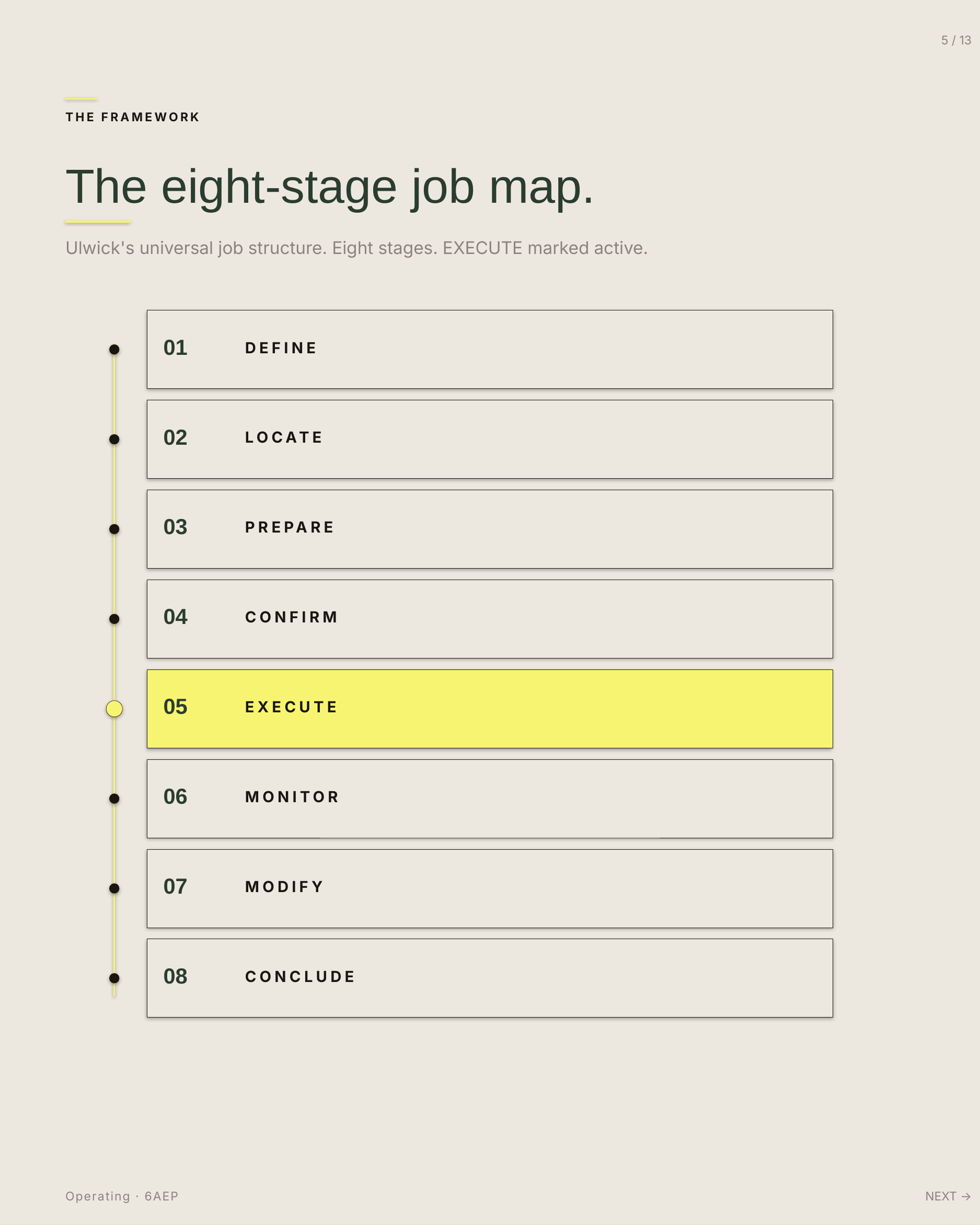

5 / 13

THE FRAMEWORK
The eight-stage job map.

Ulwick's universal job structure. Eight stages. EXECUTE marked active.

01
DEFINE

02
LOCATE

03
PREPARE

04
CONFIRM

05
EXECUTE

06
MONITOR

07
MODIFY

08
CONCLUDE

Operating · 6AEP
NEXT →